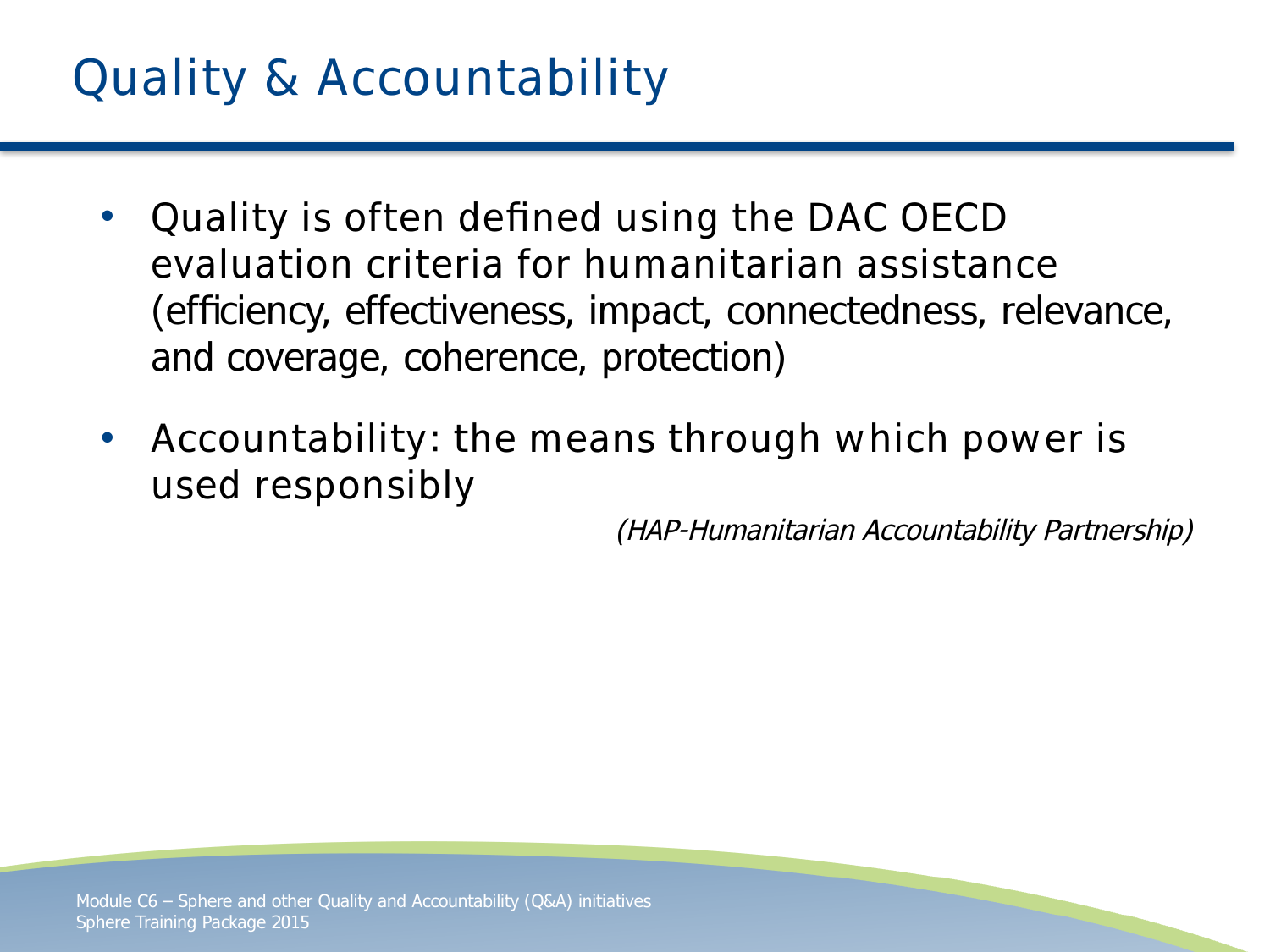

# Quality & Accountability
Quality is often defined using the DAC OECD evaluation criteria for humanitarian assistance
(efficiency, effectiveness, impact, connectedness, relevance, and coverage, coherence, protection)
Accountability: the means through which power is used responsibly
(HAP-Humanitarian Accountability Partnership)
Module C6 – Sphere and other Quality and Accountability (Q&A) initiatives
Sphere Training Package 2015